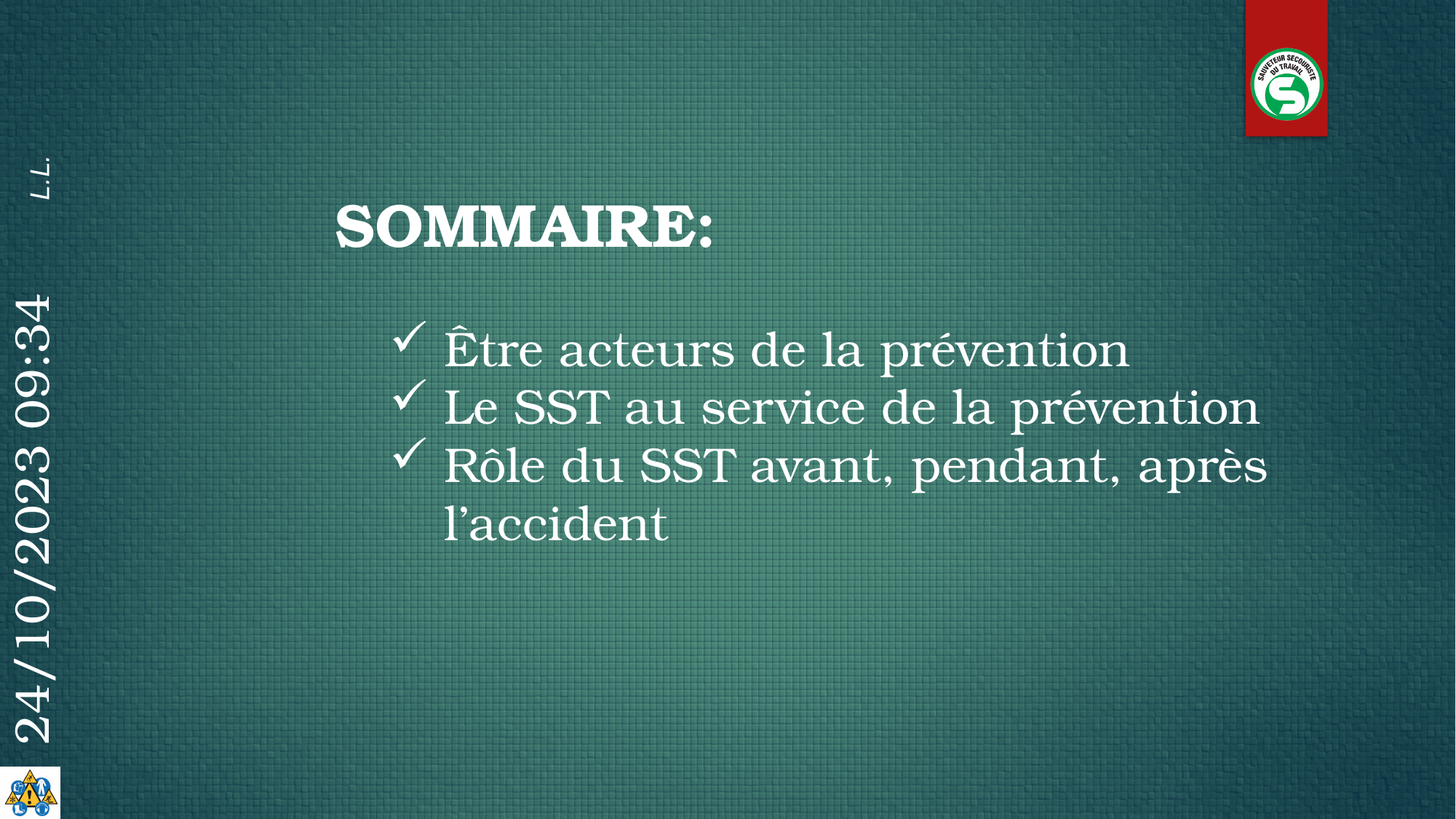

SOMMAIRE:

Être acteurs de la prévention
Le SST au service de la prévention
Rôle du SST avant, pendant, après l’accident